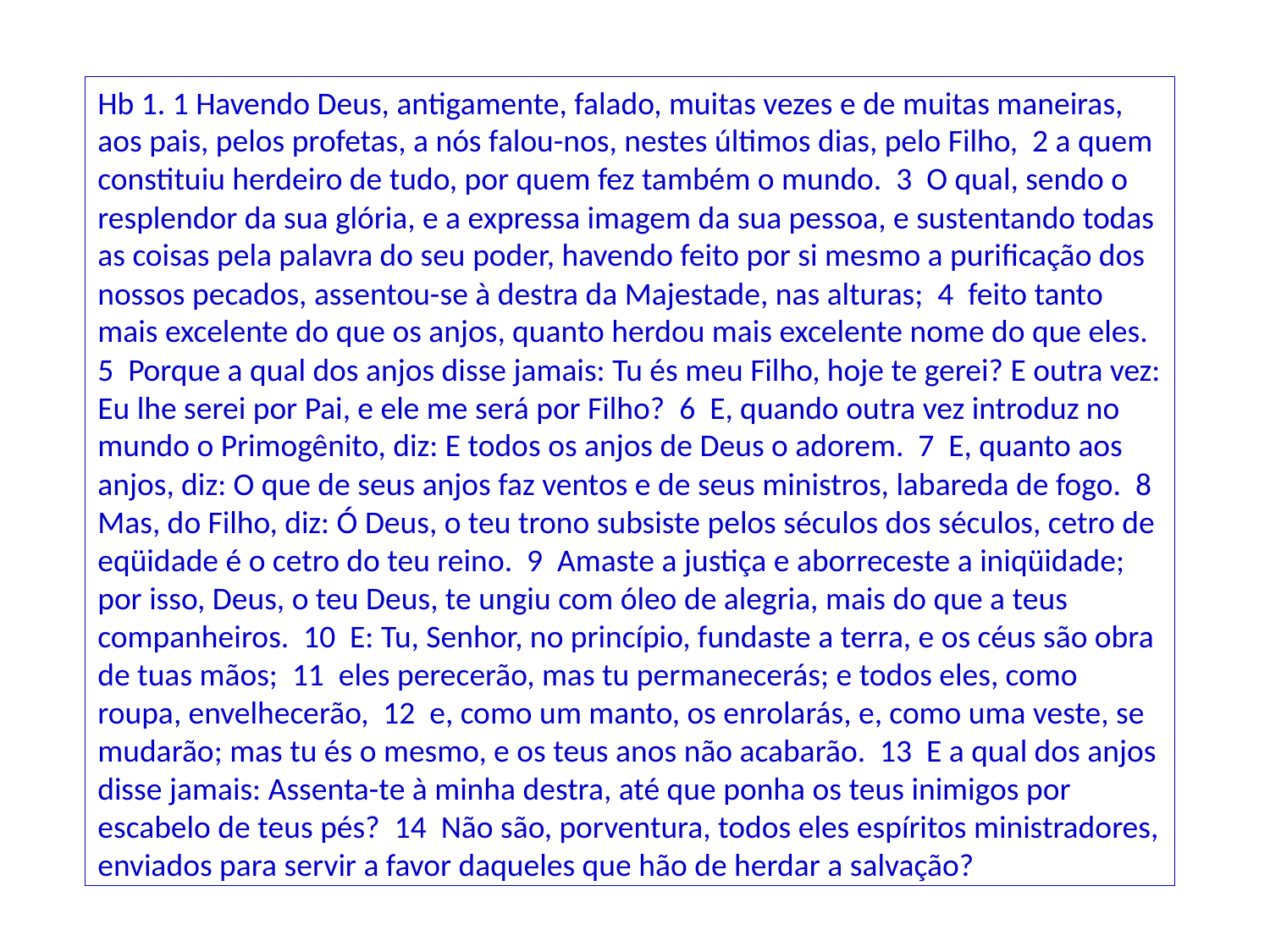

Hb 1. 1 Havendo Deus, antigamente, falado, muitas vezes e de muitas maneiras, aos pais, pelos profetas, a nós falou-nos, nestes últimos dias, pelo Filho,  2 a quem constituiu herdeiro de tudo, por quem fez também o mundo.  3  O qual, sendo o resplendor da sua glória, e a expressa imagem da sua pessoa, e sustentando todas as coisas pela palavra do seu poder, havendo feito por si mesmo a purificação dos nossos pecados, assentou-se à destra da Majestade, nas alturas;  4  feito tanto mais excelente do que os anjos, quanto herdou mais excelente nome do que eles.  5  Porque a qual dos anjos disse jamais: Tu és meu Filho, hoje te gerei? E outra vez: Eu lhe serei por Pai, e ele me será por Filho?  6  E, quando outra vez introduz no mundo o Primogênito, diz: E todos os anjos de Deus o adorem.  7  E, quanto aos anjos, diz: O que de seus anjos faz ventos e de seus ministros, labareda de fogo.  8  Mas, do Filho, diz: Ó Deus, o teu trono subsiste pelos séculos dos séculos, cetro de eqüidade é o cetro do teu reino.  9  Amaste a justiça e aborreceste a iniqüidade; por isso, Deus, o teu Deus, te ungiu com óleo de alegria, mais do que a teus companheiros.  10  E: Tu, Senhor, no princípio, fundaste a terra, e os céus são obra de tuas mãos;  11  eles perecerão, mas tu permanecerás; e todos eles, como roupa, envelhecerão,  12  e, como um manto, os enrolarás, e, como uma veste, se mudarão; mas tu és o mesmo, e os teus anos não acabarão.  13  E a qual dos anjos disse jamais: Assenta-te à minha destra, até que ponha os teus inimigos por escabelo de teus pés?  14  Não são, porventura, todos eles espíritos ministradores, enviados para servir a favor daqueles que hão de herdar a salvação?